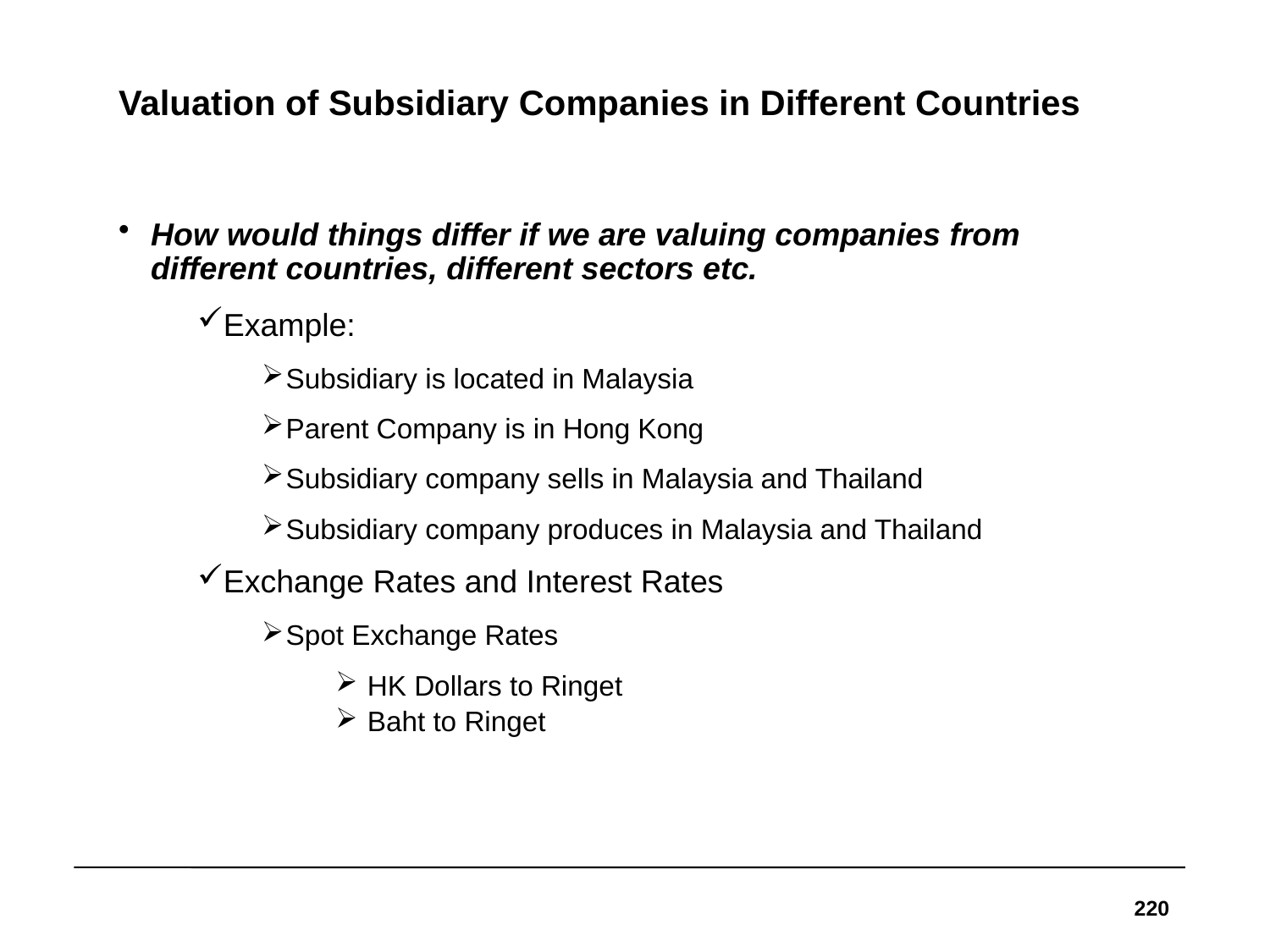

# Valuation of Subsidiary Companies in Different Countries
How would things differ if we are valuing companies from different countries, different sectors etc.
Example:
Subsidiary is located in Malaysia
Parent Company is in Hong Kong
Subsidiary company sells in Malaysia and Thailand
Subsidiary company produces in Malaysia and Thailand
Exchange Rates and Interest Rates
Spot Exchange Rates
HK Dollars to Ringet
Baht to Ringet